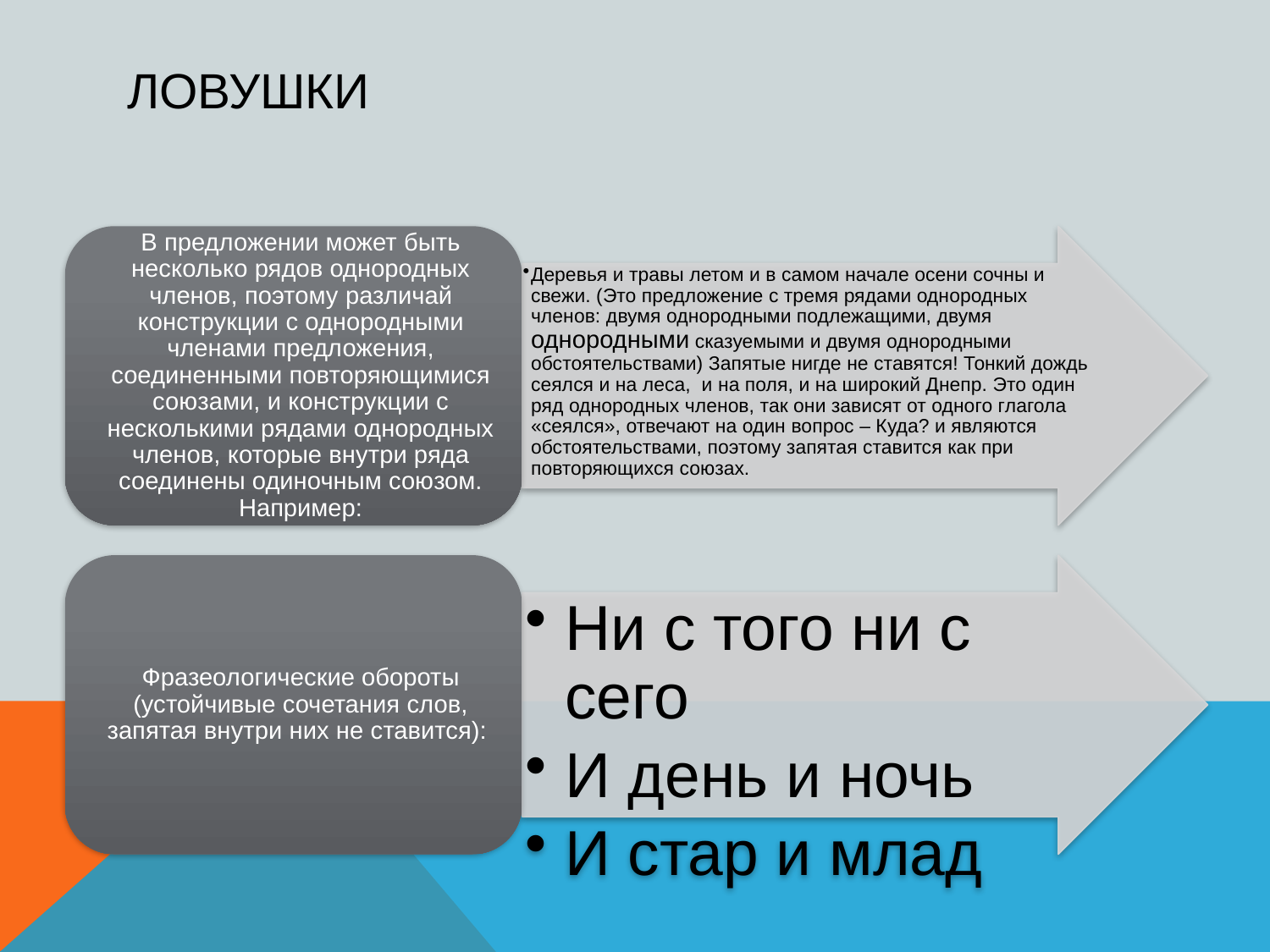

# ловушки
Деревья и травы летом и в самом начале осени сочны и свежи. (Это предложение с тремя рядами однородных членов: двумя однородными подлежащими, двумя однородными сказуемыми и двумя однородными обстоятельствами) Запятые нигде не ставятся! Тонкий дождь сеялся и на леса,  и на поля, и на широкий Днепр. Это один ряд однородных членов, так они зависят от одного глагола «сеялся», отвечают на один вопрос – Куда? и являются обстоятельствами, поэтому запятая ставится как при повторяющихся союзах.
В предложении может быть несколько рядов однородных членов, поэтому различай конструкции с однородными членами предложения, соединенными повторяющимися союзами, и конструкции с несколькими рядами однородных членов, которые внутри ряда соединены одиночным союзом. Например:
Ни с того ни с сего
И день и ночь
И стар и млад
Фразеологические обороты (устойчивые сочетания слов, запятая внутри них не ставится):